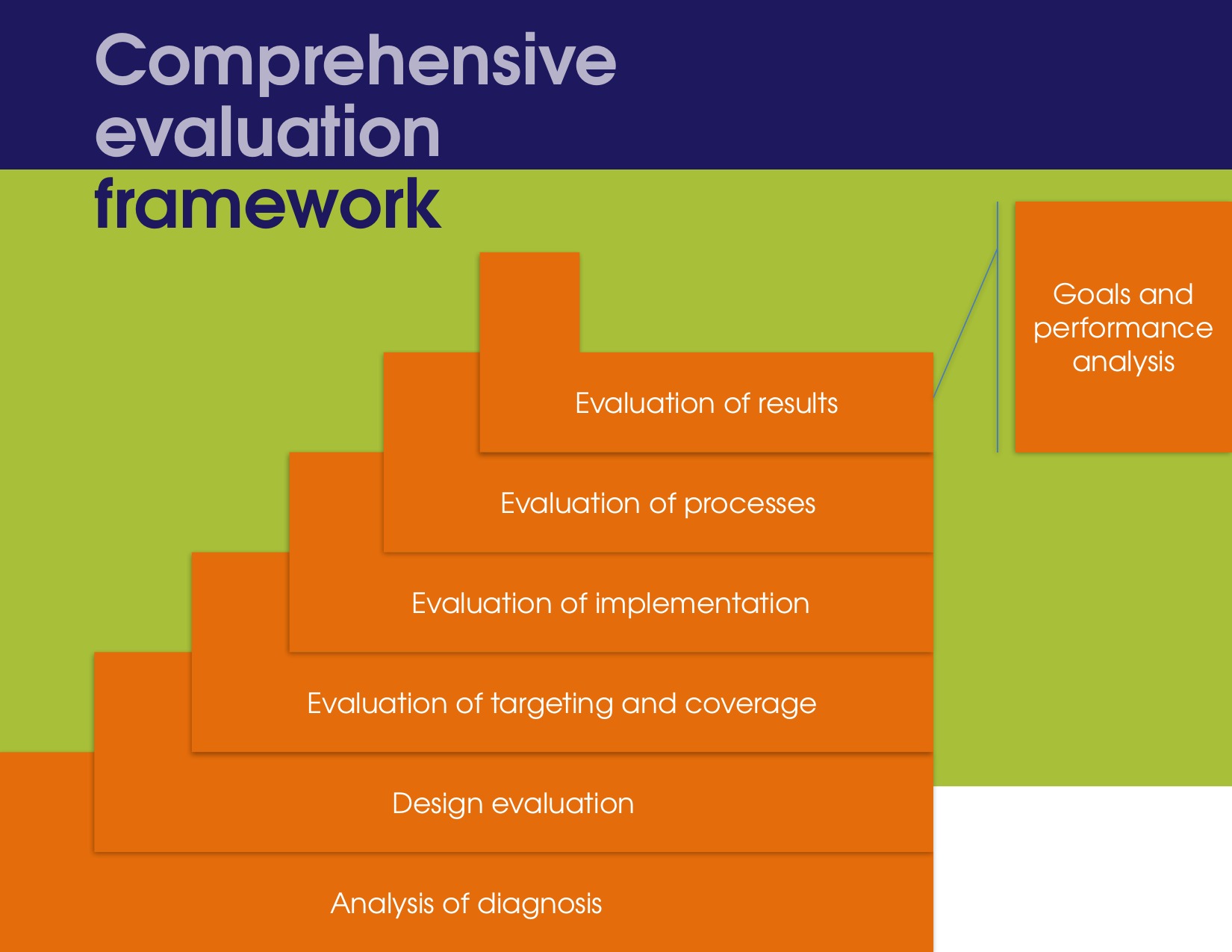

Comprehensive
evaluation
framework
Goals and performance analysis
Evaluation of results
Evaluation of processes
Evaluation of implementation
Evaluation of targeting and coverage
Design evaluation
Analysis of diagnosis